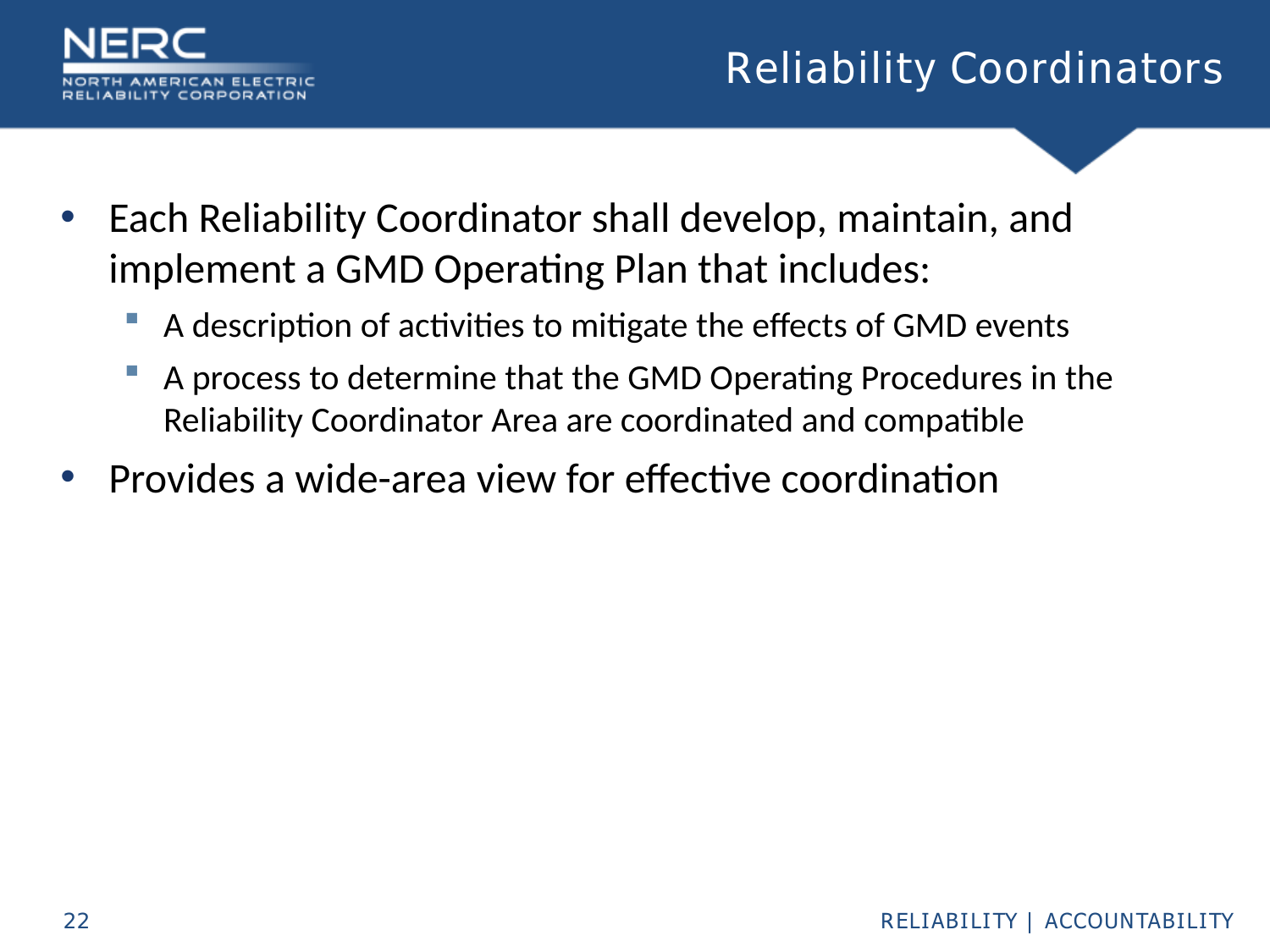

# Reliability Coordinators
Each Reliability Coordinator shall develop, maintain, and implement a GMD Operating Plan that includes:
A description of activities to mitigate the effects of GMD events
A process to determine that the GMD Operating Procedures in the Reliability Coordinator Area are coordinated and compatible
Provides a wide-area view for effective coordination